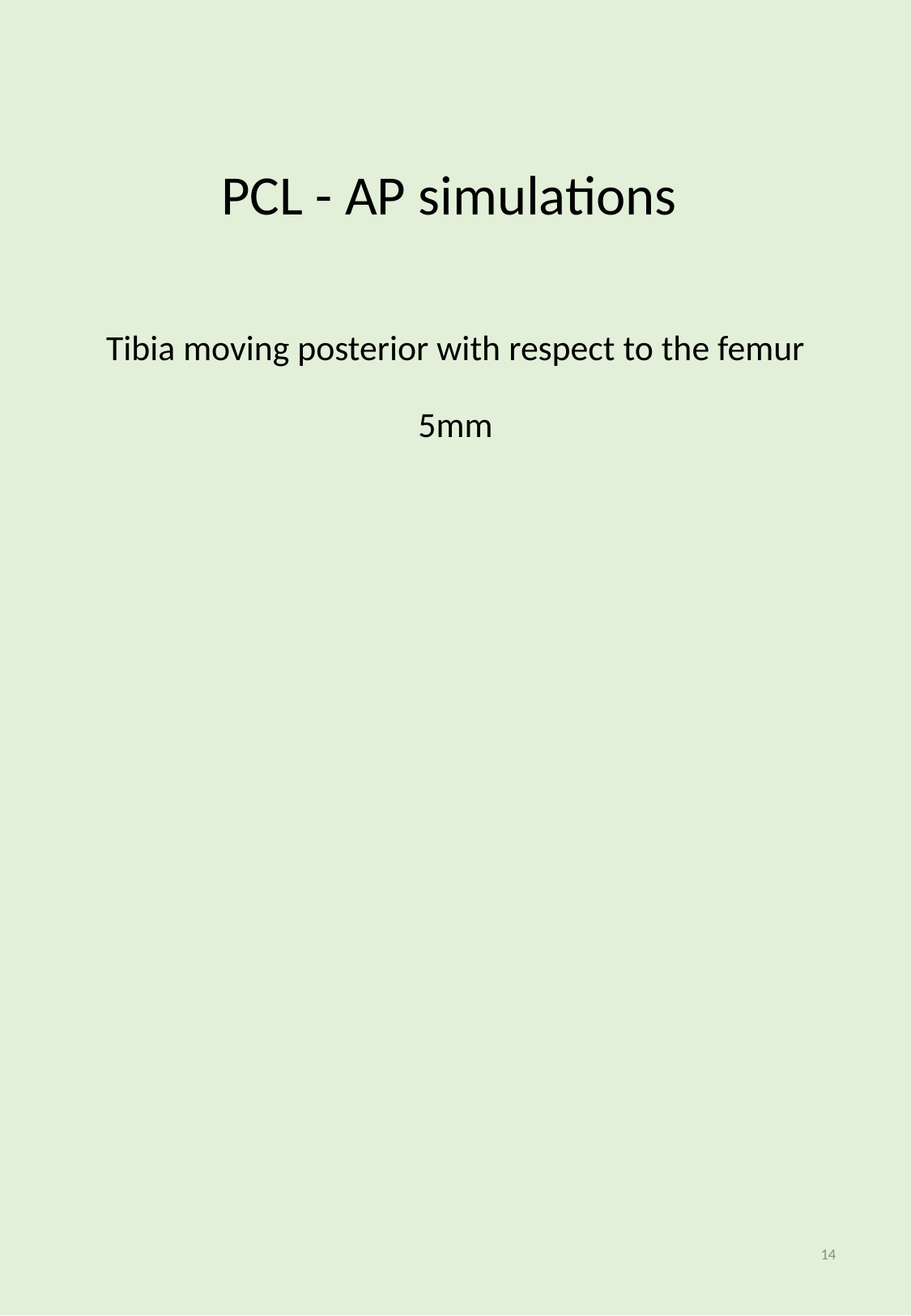

# PCL - AP simulations
Tibia moving posterior with respect to the femur
5mm
14